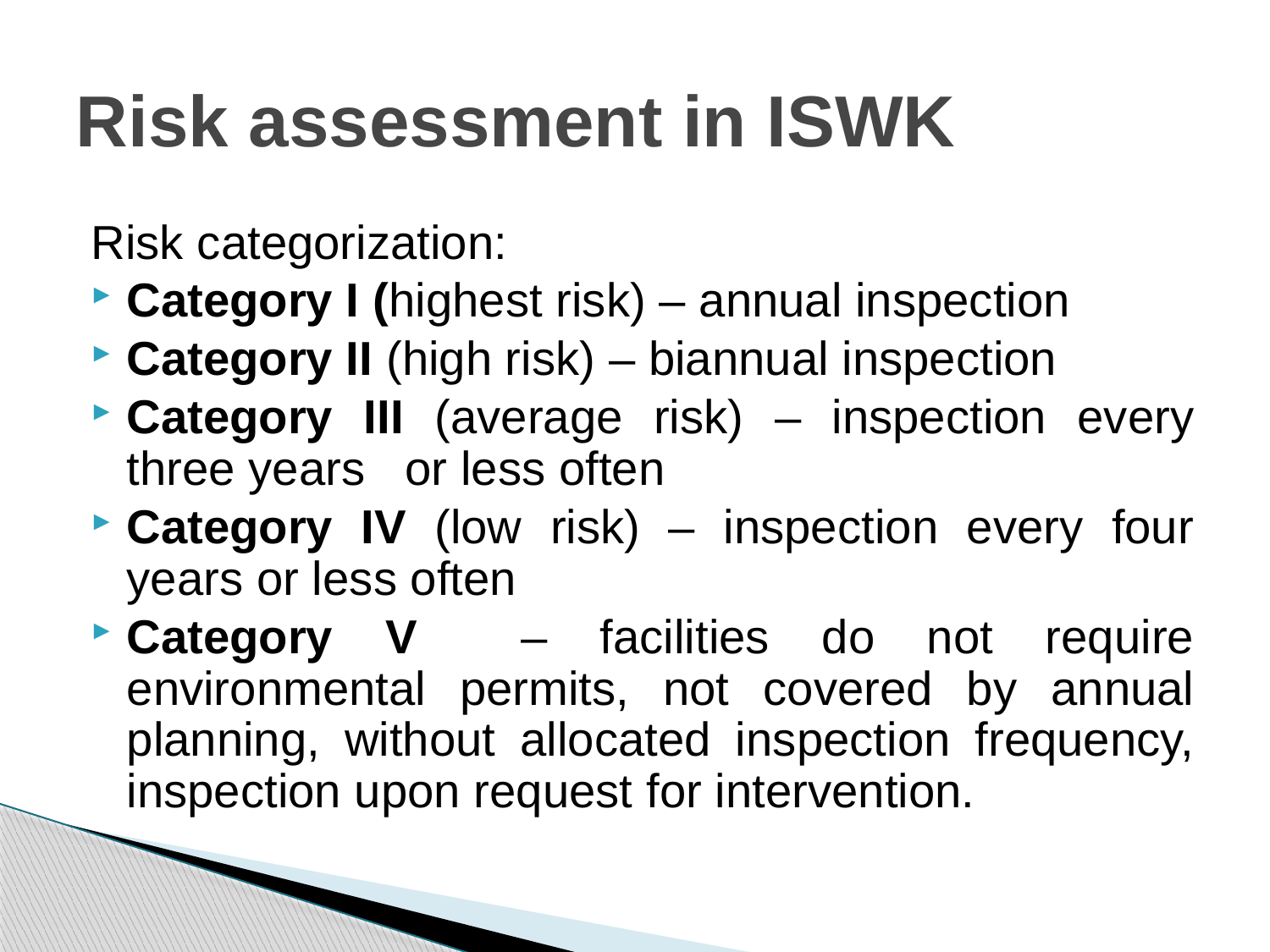

# Risk assessment in ISWK
Risk categorization:
Category I (highest risk) – annual inspection
Category II (high risk) – biannual inspection
Category III (average risk) – inspection every three years   or less often
Category IV (low risk) – inspection every four years or less often
Category V  – facilities do not require environmental permits, not covered by annual planning, without allocated inspection frequency, inspection upon request for intervention.